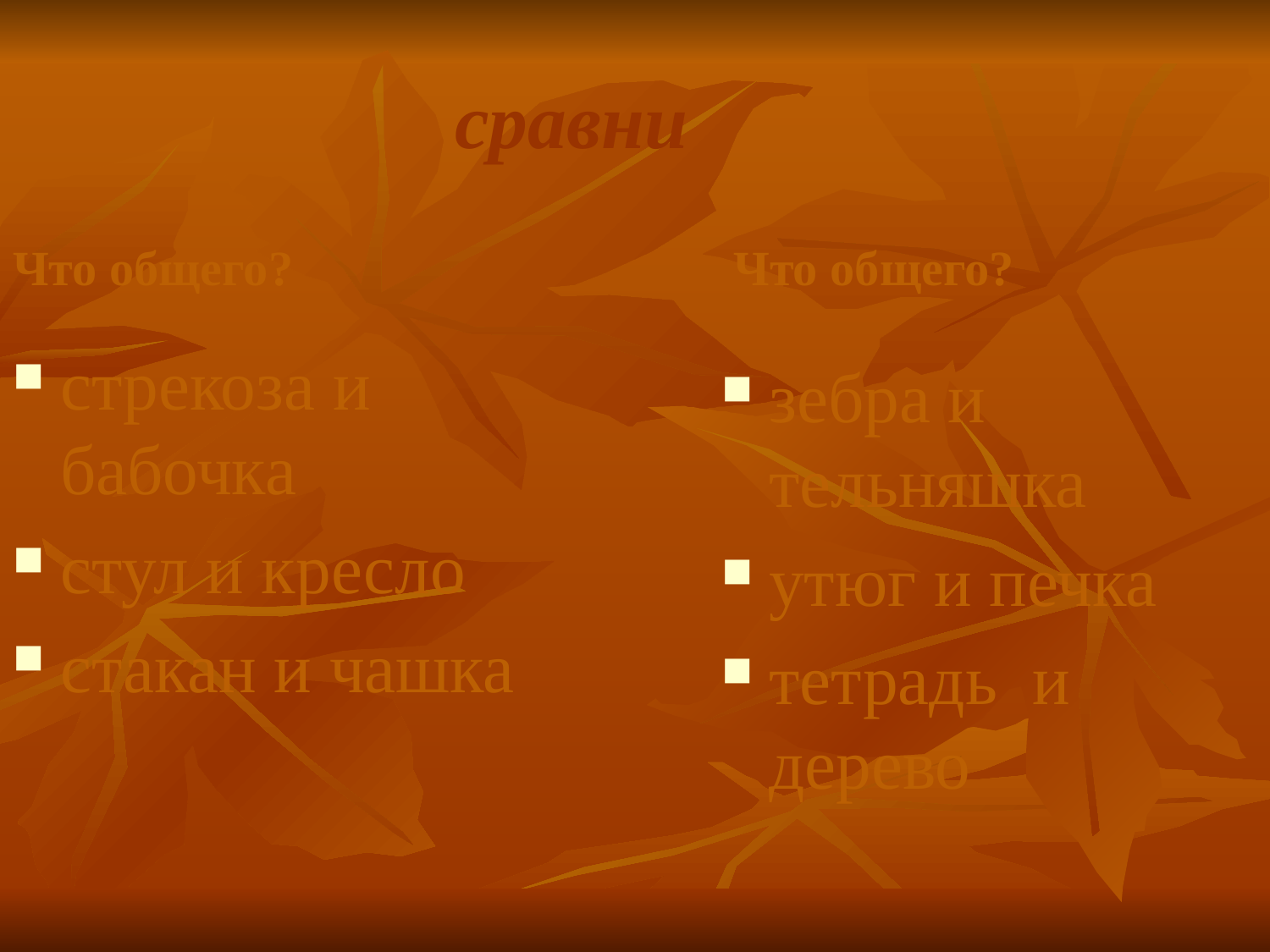

сравни
Что общего?
 Что общего?
стрекоза и бабочка
стул и кресло
стакан и чашка

зебра и тельняшка
утюг и печка
тетрадь  и дерево